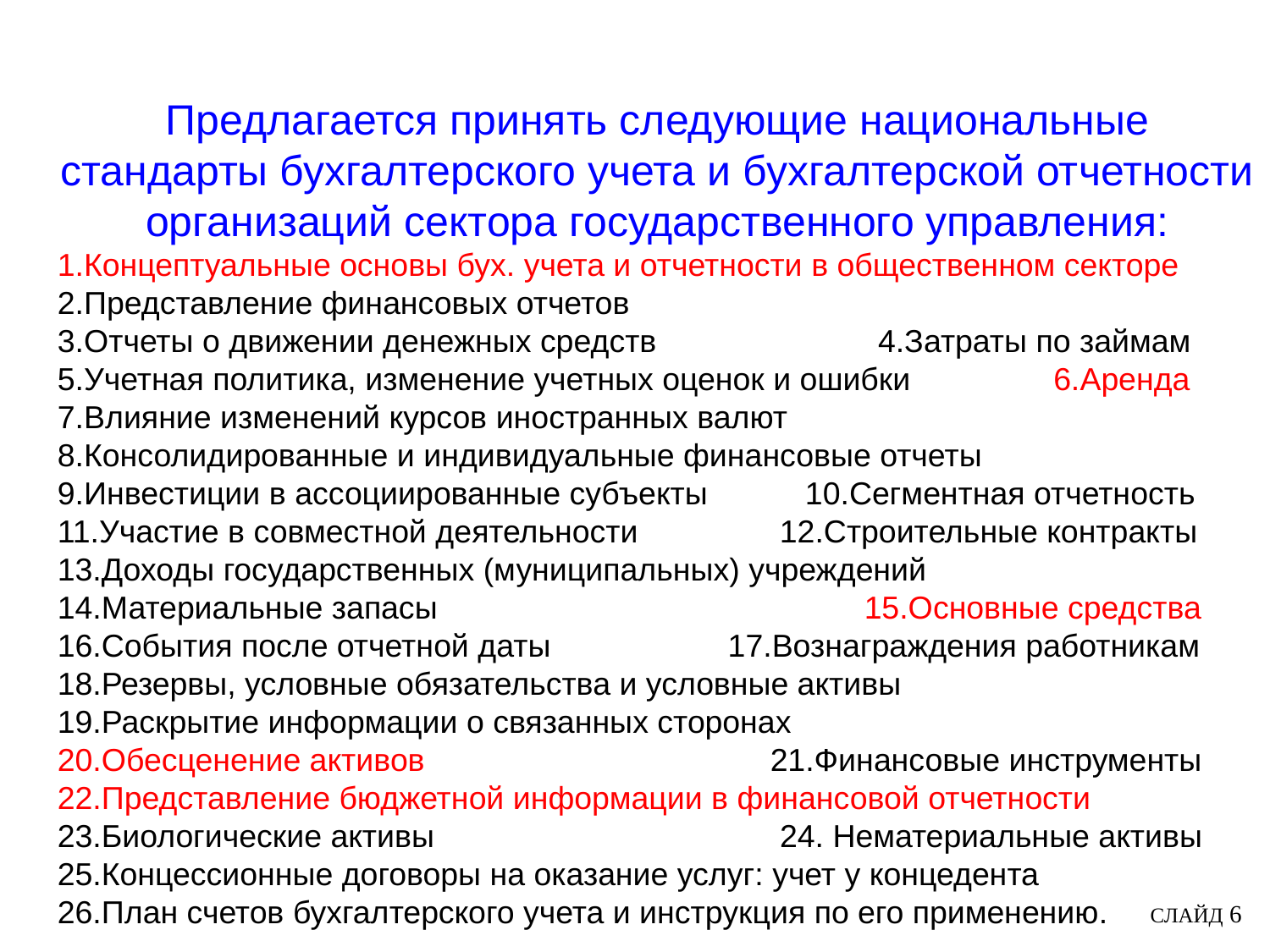

Предлагается принять следующие национальные стандарты бухгалтерского учета и бухгалтерской отчетности организаций сектора государственного управления:
1.Концептуальные основы бух. учета и отчетности в общественном секторе
2.Представление финансовых отчетов
3.Отчеты о движении денежных средств                         4.Затраты по займам
5.Учетная политика, изменение учетных оценок и ошибки                6.Аренда
7.Влияние изменений курсов иностранных валют
8.Консолидированные и индивидуальные финансовые отчеты
9.Инвестиции в ассоциированные субъекты           10.Сегментная отчетность
11.Участие в совместной деятельности                12.Строительные контракты
13.Доходы государственных (муниципальных) учреждений
14.Материальные запасы                                                15.Основные средства
16.События после отчетной даты                    17.Вознаграждения работникам
18.Резервы, условные обязательства и условные активы
19.Раскрытие информации о связанных сторонах
20.Обесценение активов                                       21.Финансовые инструменты
22.Представление бюджетной информации в финансовой отчетности
23.Биологические активы                                       24. Нематериальные активы
25.Концессионные договоры на оказание услуг: учет у концедента
26.План счетов бухгалтерского учета и инструкция по его применению.
СЛАЙД 6